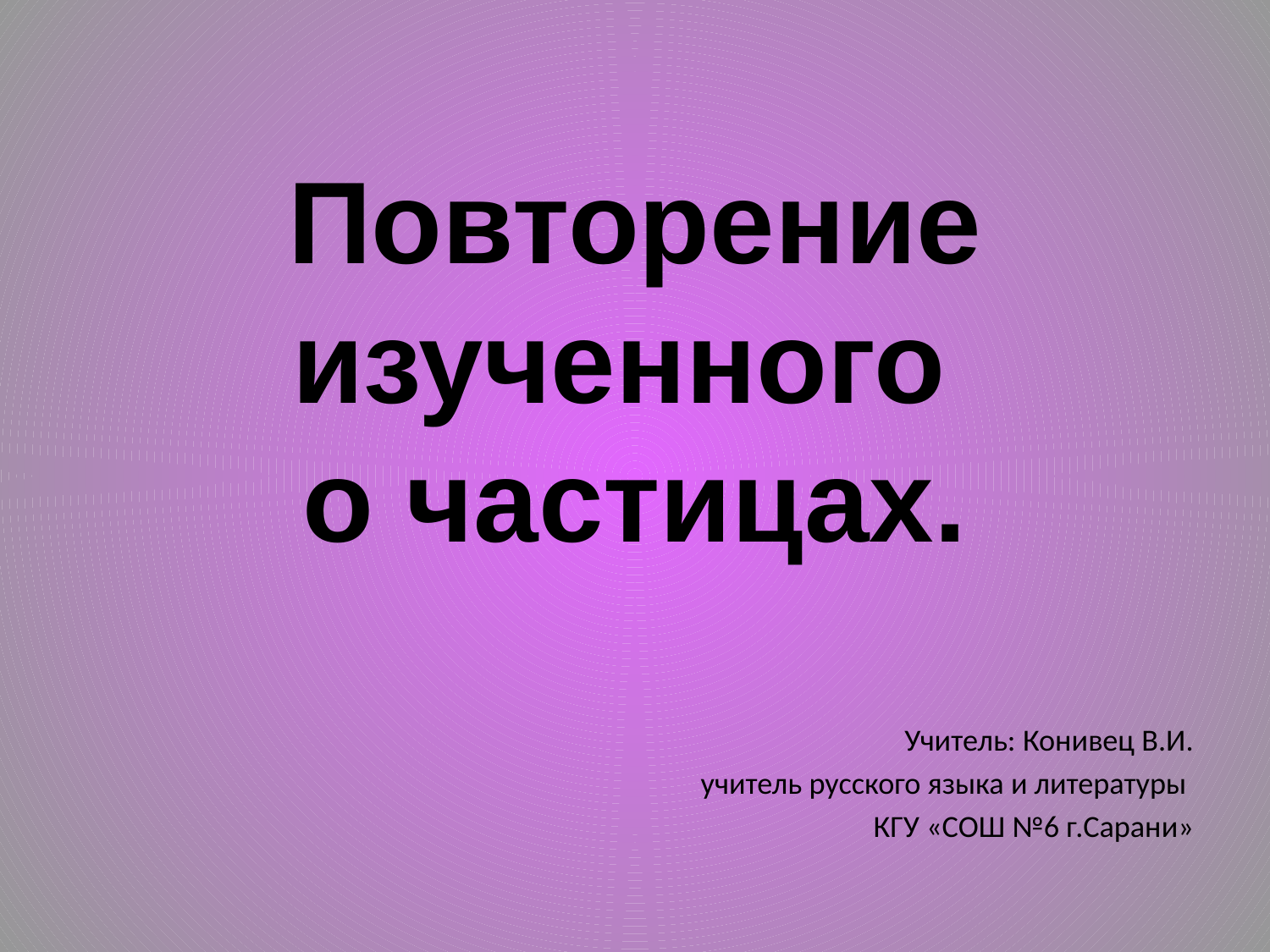

# Повторение изученного о частицах.
Учитель: Конивец В.И.
учитель русского языка и литературы
КГУ «СОШ №6 г.Сарани»